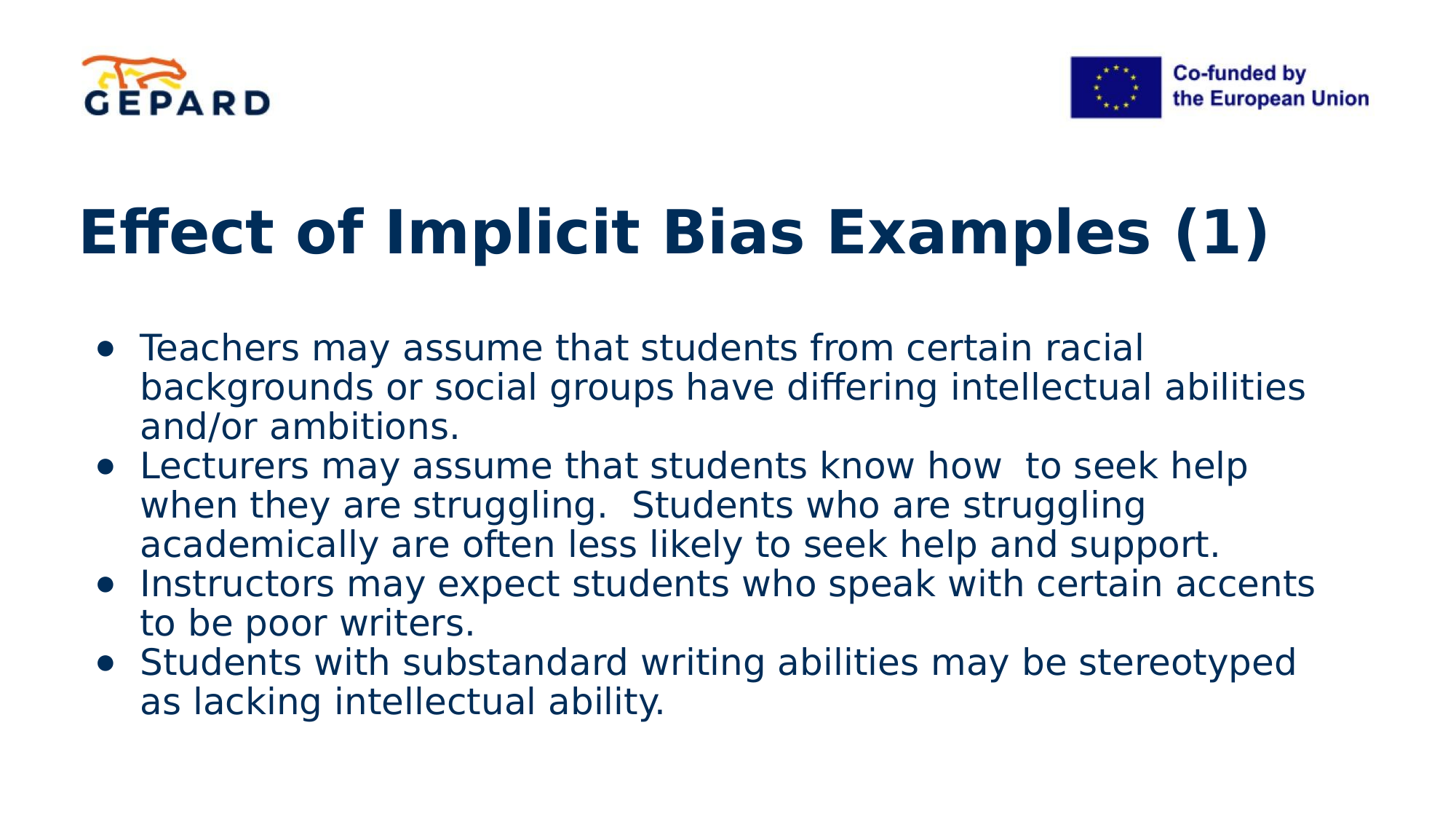

# Effect of Implicit Bias Examples (1)

Teachers may assume that students from certain racial backgrounds or social groups have differing intellectual abilities and/or ambitions.
Lecturers may assume that students know how  to seek help when they are struggling.  Students who are struggling academically are often less likely to seek help and support.
Instructors may expect students who speak with certain accents to be poor writers.
Students with substandard writing abilities may be stereotyped as lacking intellectual ability.